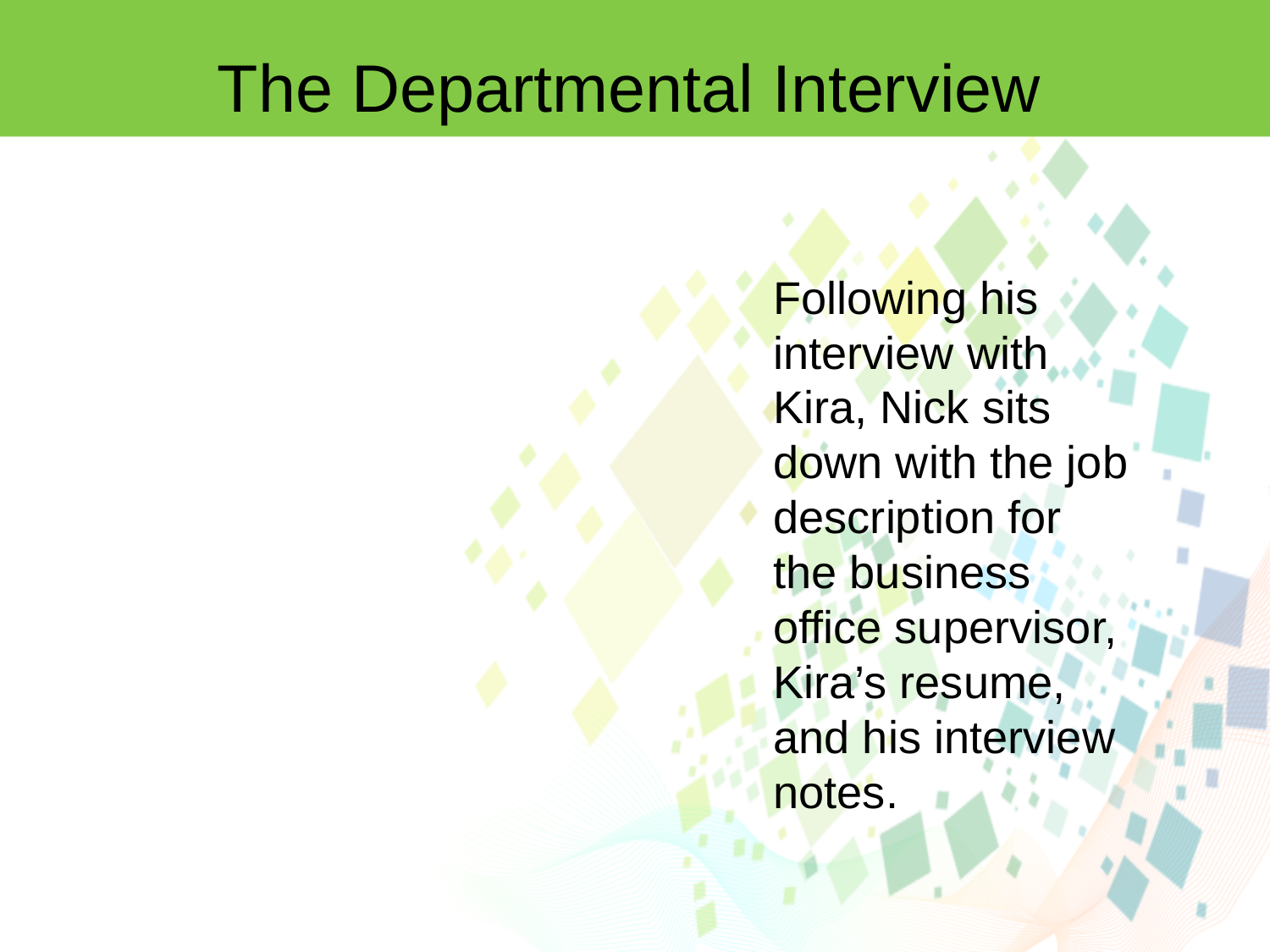

The Departmental Interview
Following his interview with Kira, Nick sits down with the job description for
the business office supervisor, Kira’s resume, and his interview notes.